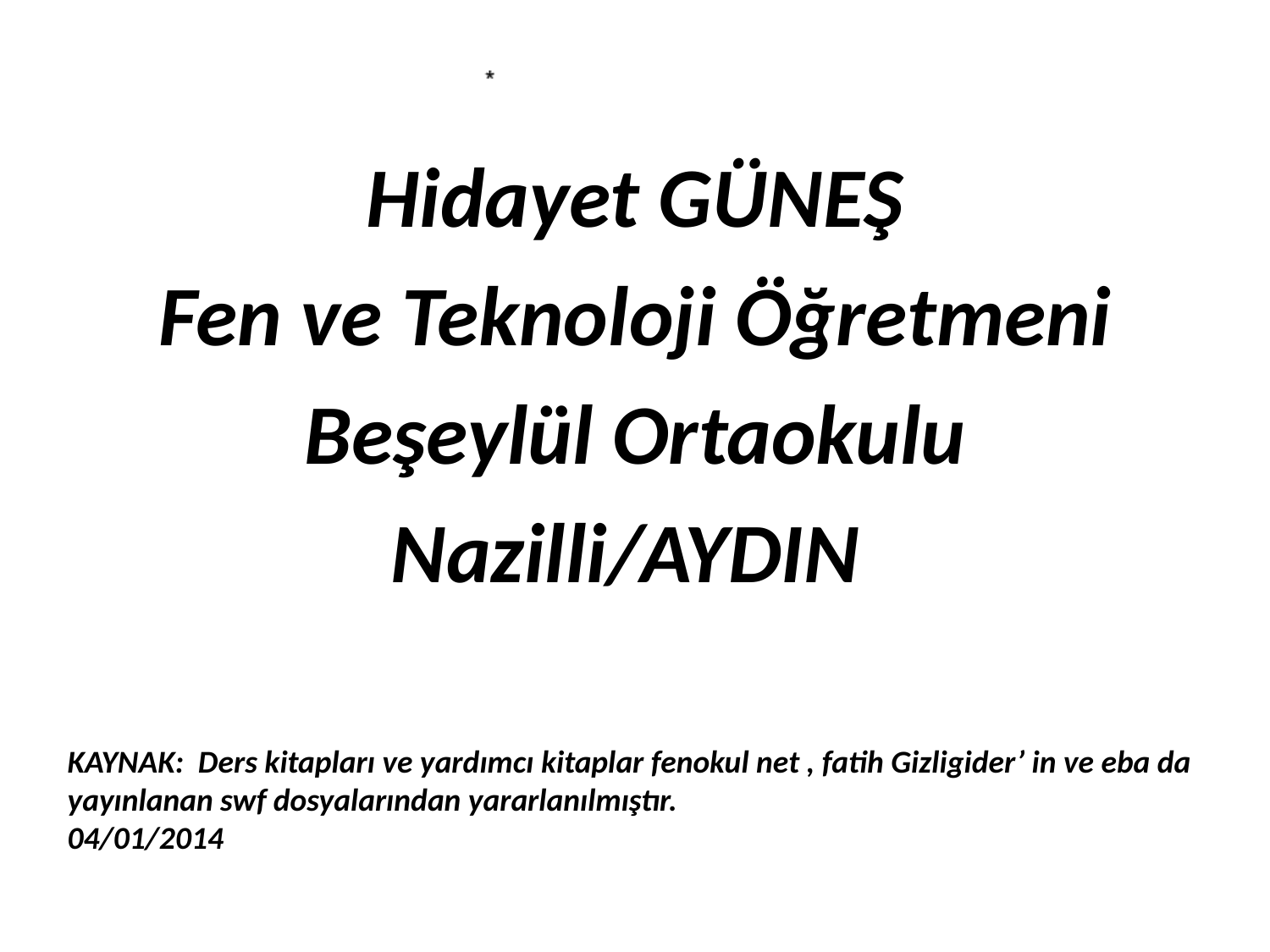

Hidayet GÜNEŞ
Fen ve Teknoloji Öğretmeni
Beşeylül Ortaokulu
Nazilli/AYDIN
KAYNAK:  Ders kitapları ve yardımcı kitaplar fenokul net , fatih Gizligider’ in ve eba da yayınlanan swf dosyalarından yararlanılmıştır.
04/01/2014